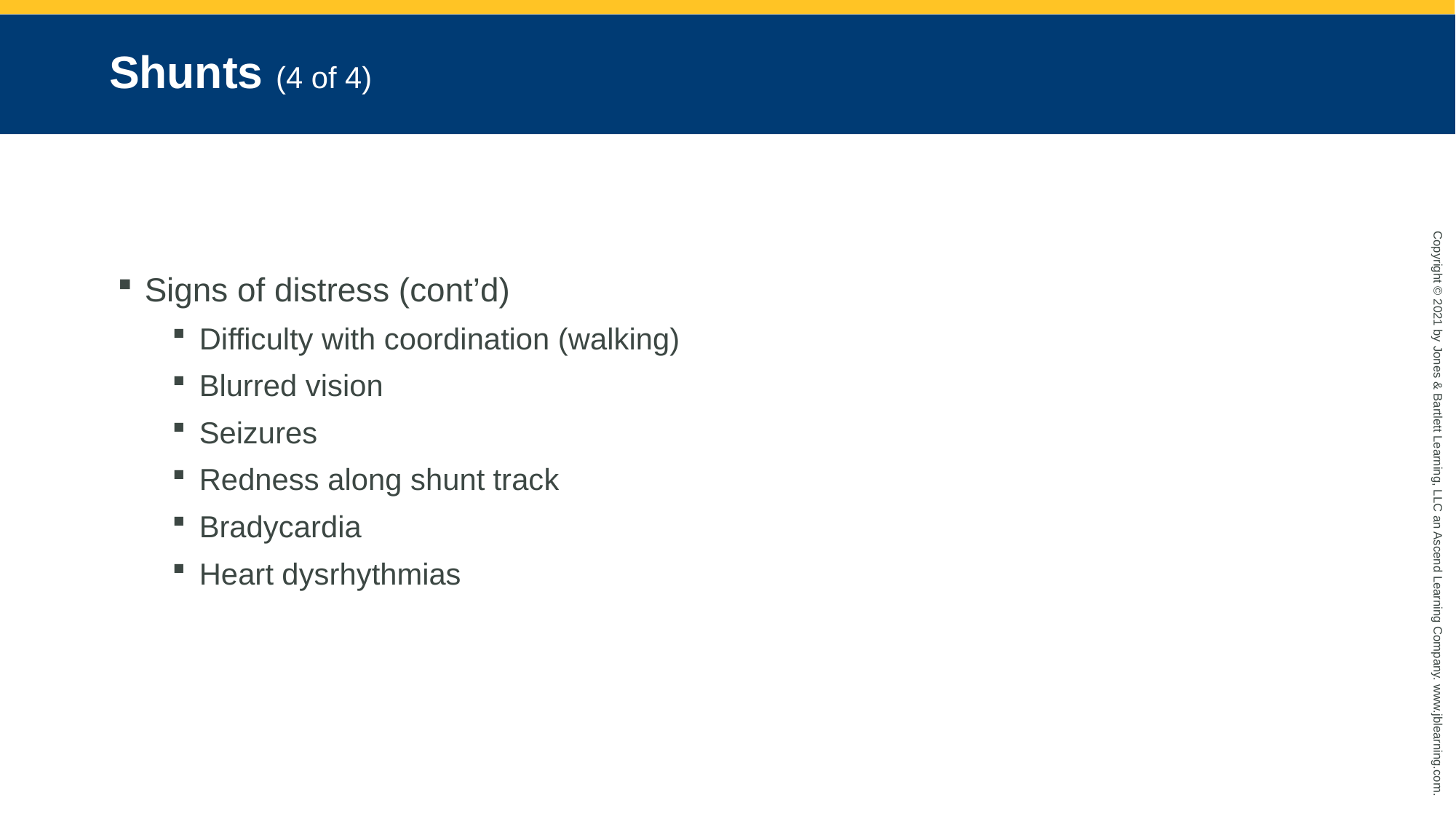

# Shunts (4 of 4)
Signs of distress (cont’d)
Difficulty with coordination (walking)
Blurred vision
Seizures
Redness along shunt track
Bradycardia
Heart dysrhythmias